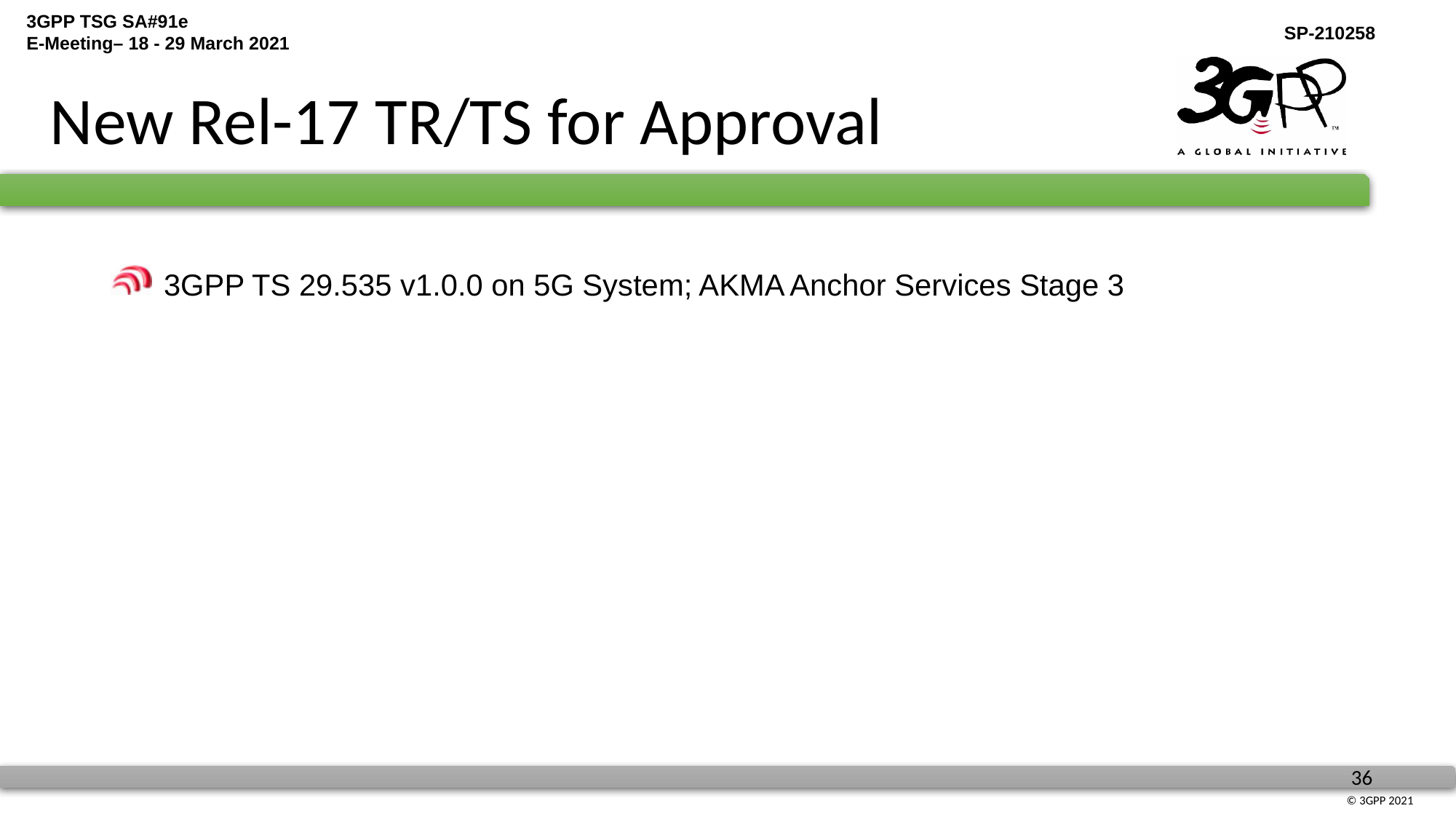

# New Rel-17 TR/TS for Approval
 3GPP TS 29.535 v1.0.0 on 5G System; AKMA Anchor Services Stage 3